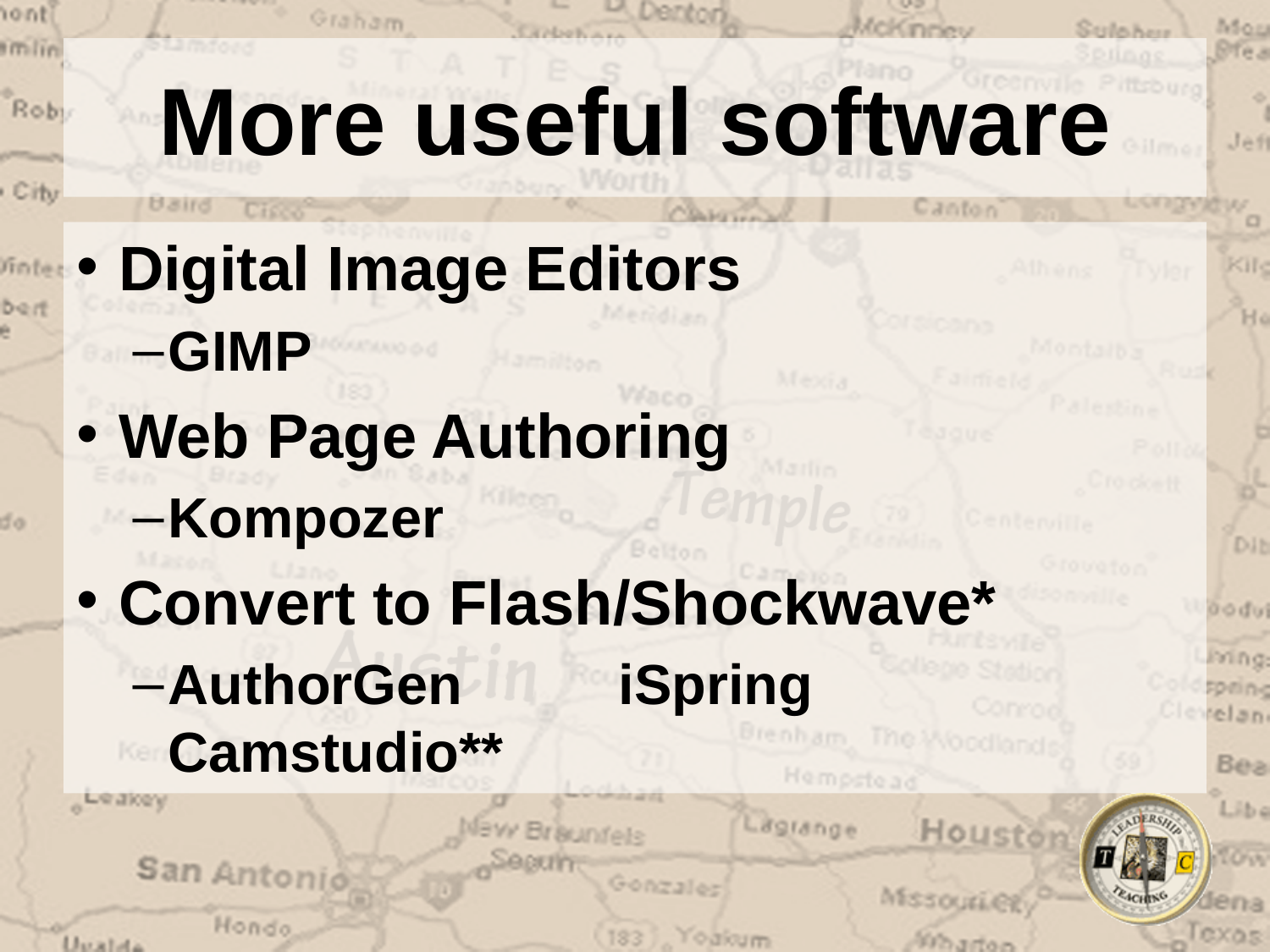

# More useful software
Digital Image Editors
GIMP
Web Page Authoring
Kompozer
Convert to Flash/Shockwave*
AuthorGen          iSpring        Camstudio**